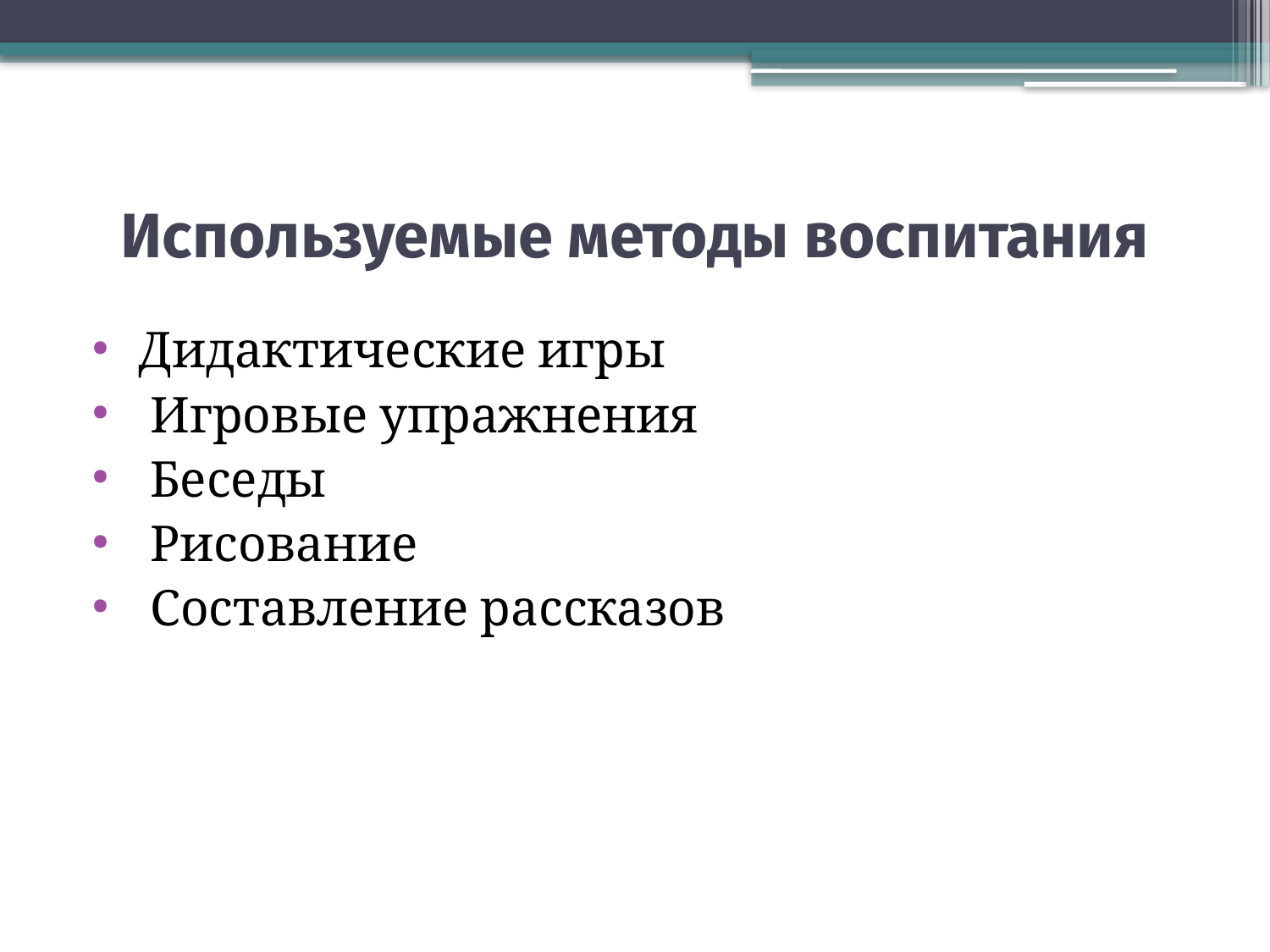

# Используемые методы воспитания
 Дидактические игры
  Игровые упражнения
  Беседы
  Рисование
  Составление рассказов